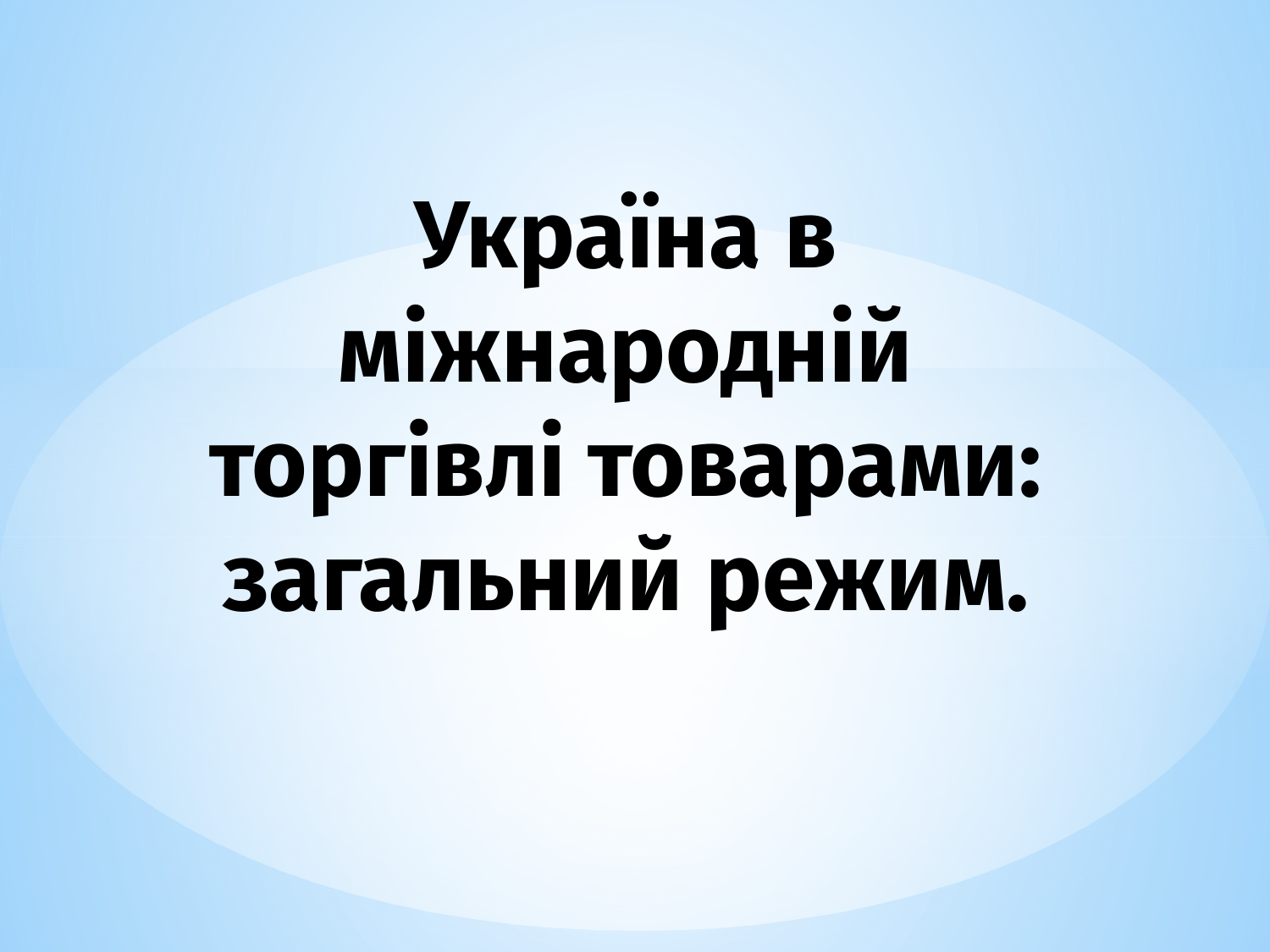

# Україна в міжнародній торгівлі товарами: загальний режим.